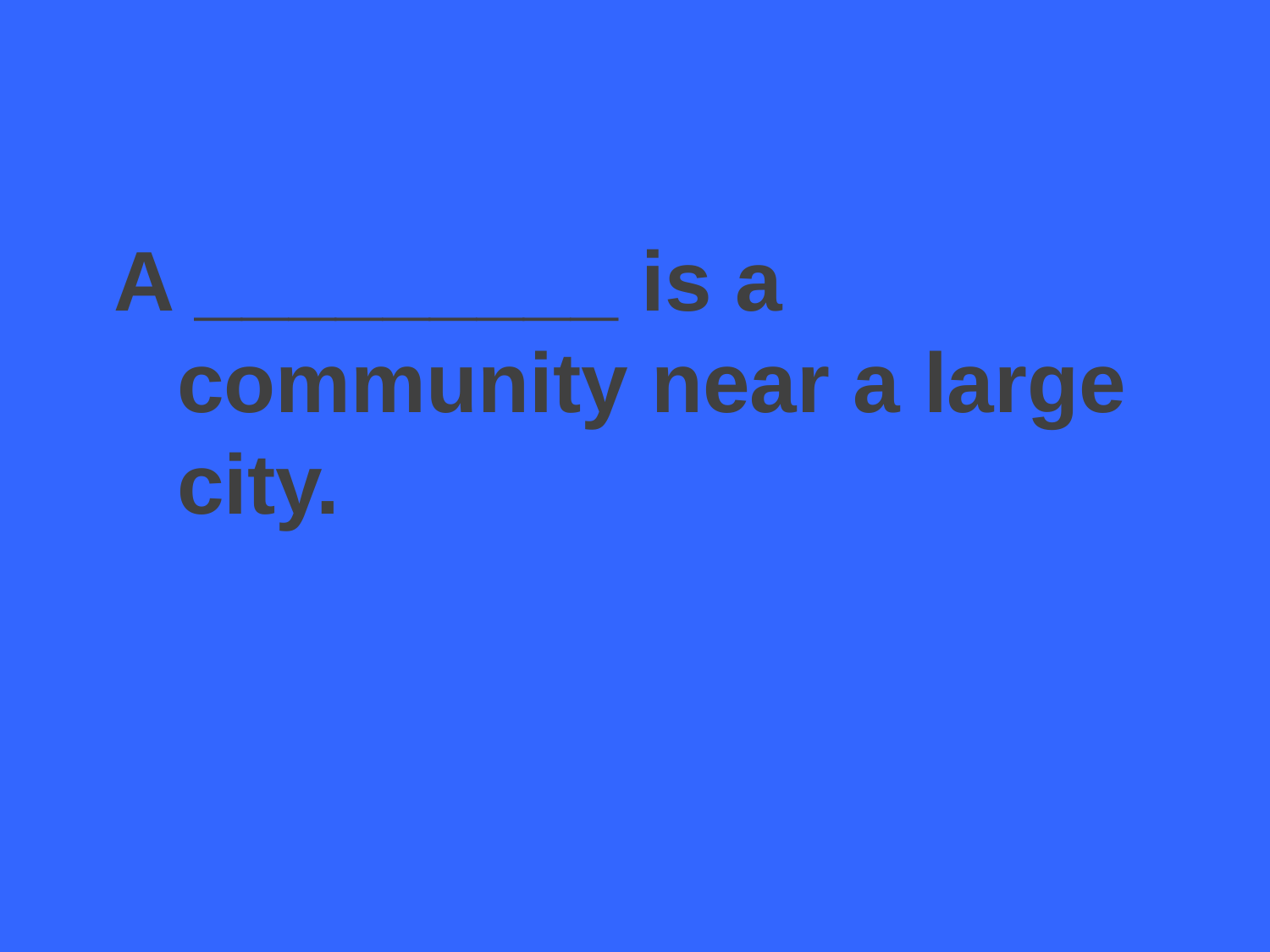

#
A _________ is a community near a large city.